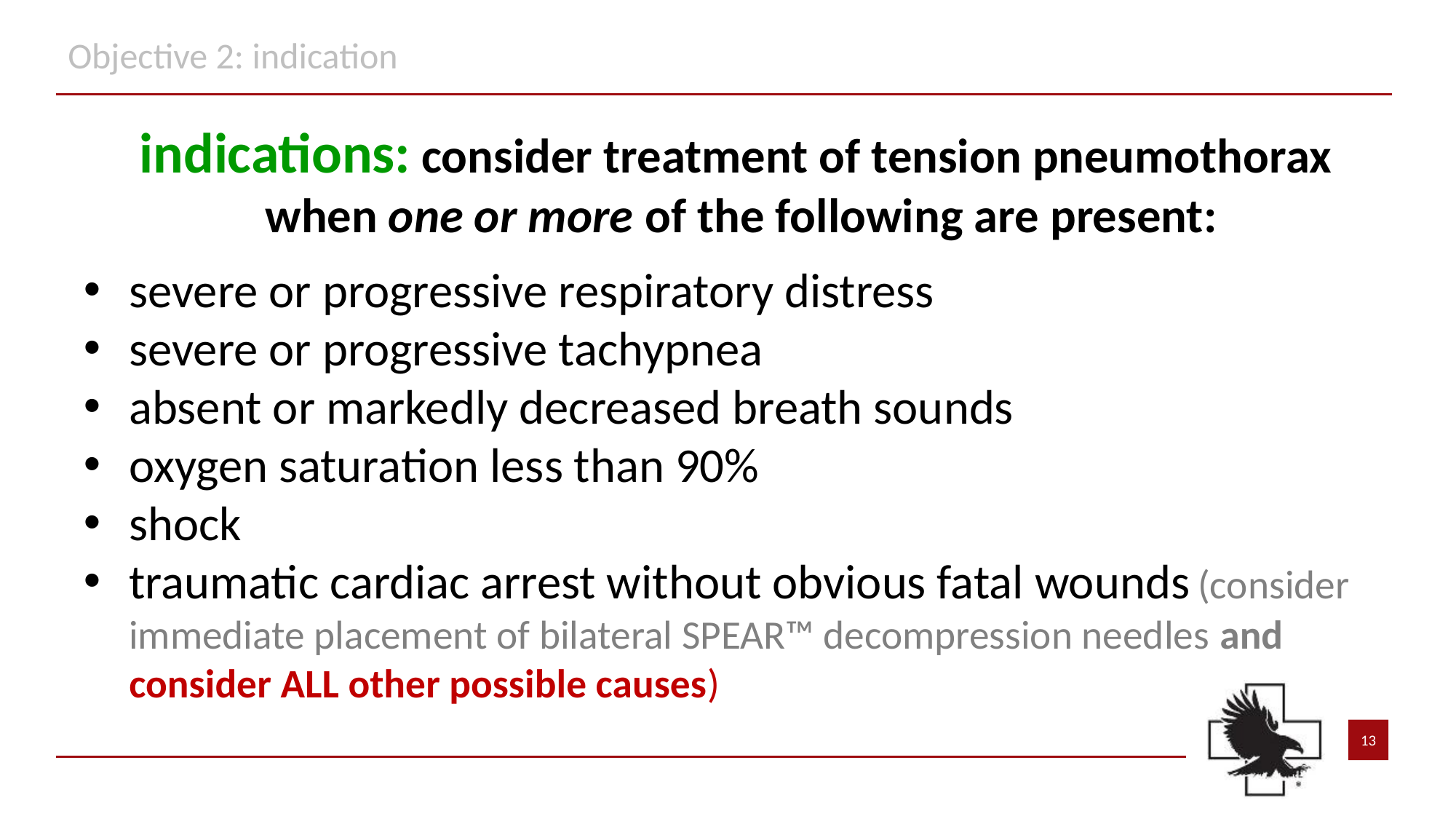

Objective 2: indication
indications: consider treatment of tension pneumothorax
when one or more of the following are present:

severe or progressive respiratory distress
severe or progressive tachypnea
absent or markedly decreased breath sounds
oxygen saturation less than 90%
shock
traumatic cardiac arrest without obvious fatal wounds (consider immediate placement of bilateral SPEAR™ decompression needles and consider ALL other possible causes)

13